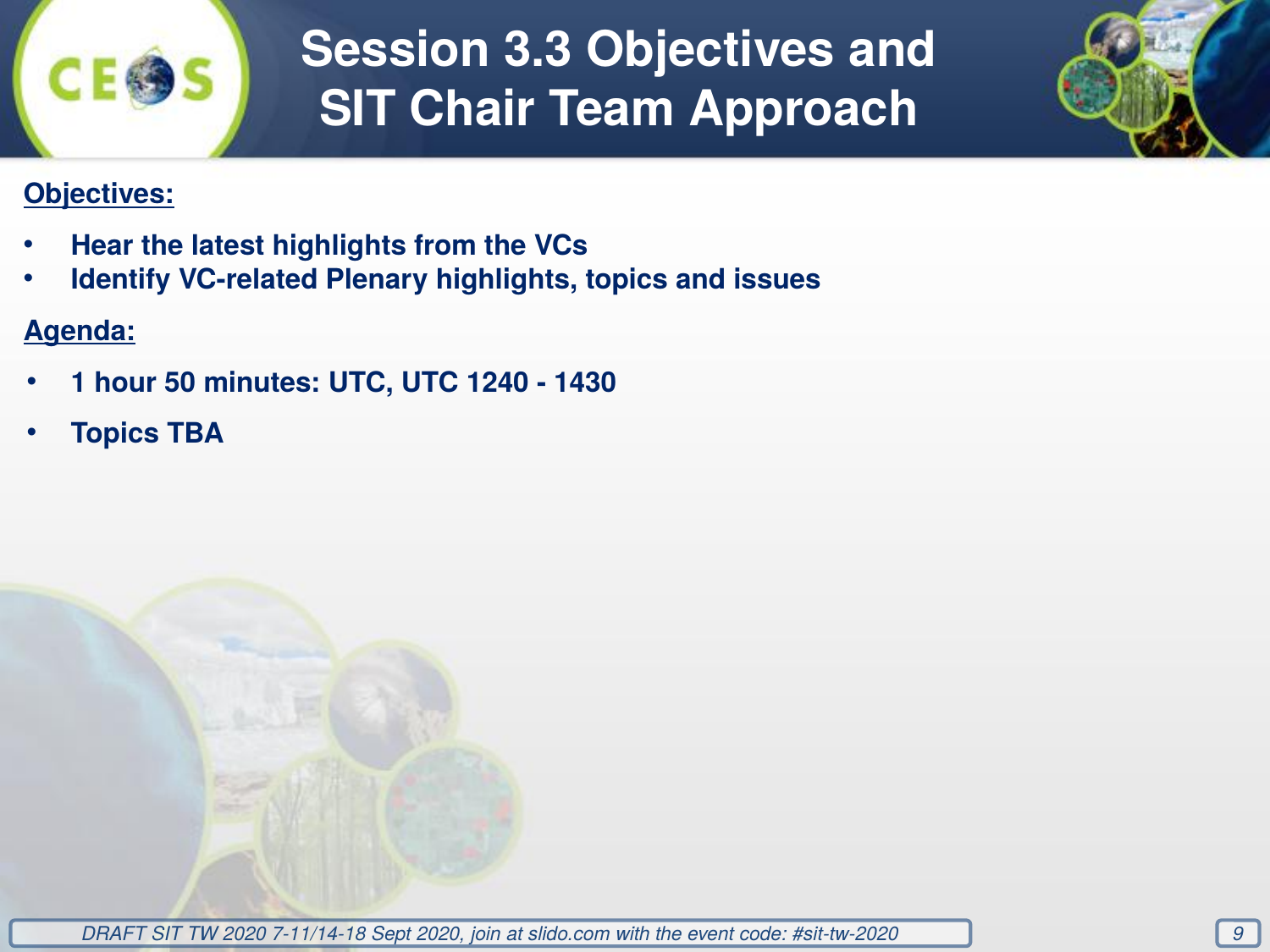

Session 3.3 Objectives and SIT Chair Team Approach
Objectives:
Hear the latest highlights from the VCs
Identify VC-related Plenary highlights, topics and issues
Agenda:
1 hour 50 minutes: UTC, UTC 1240 - 1430
Topics TBA
9